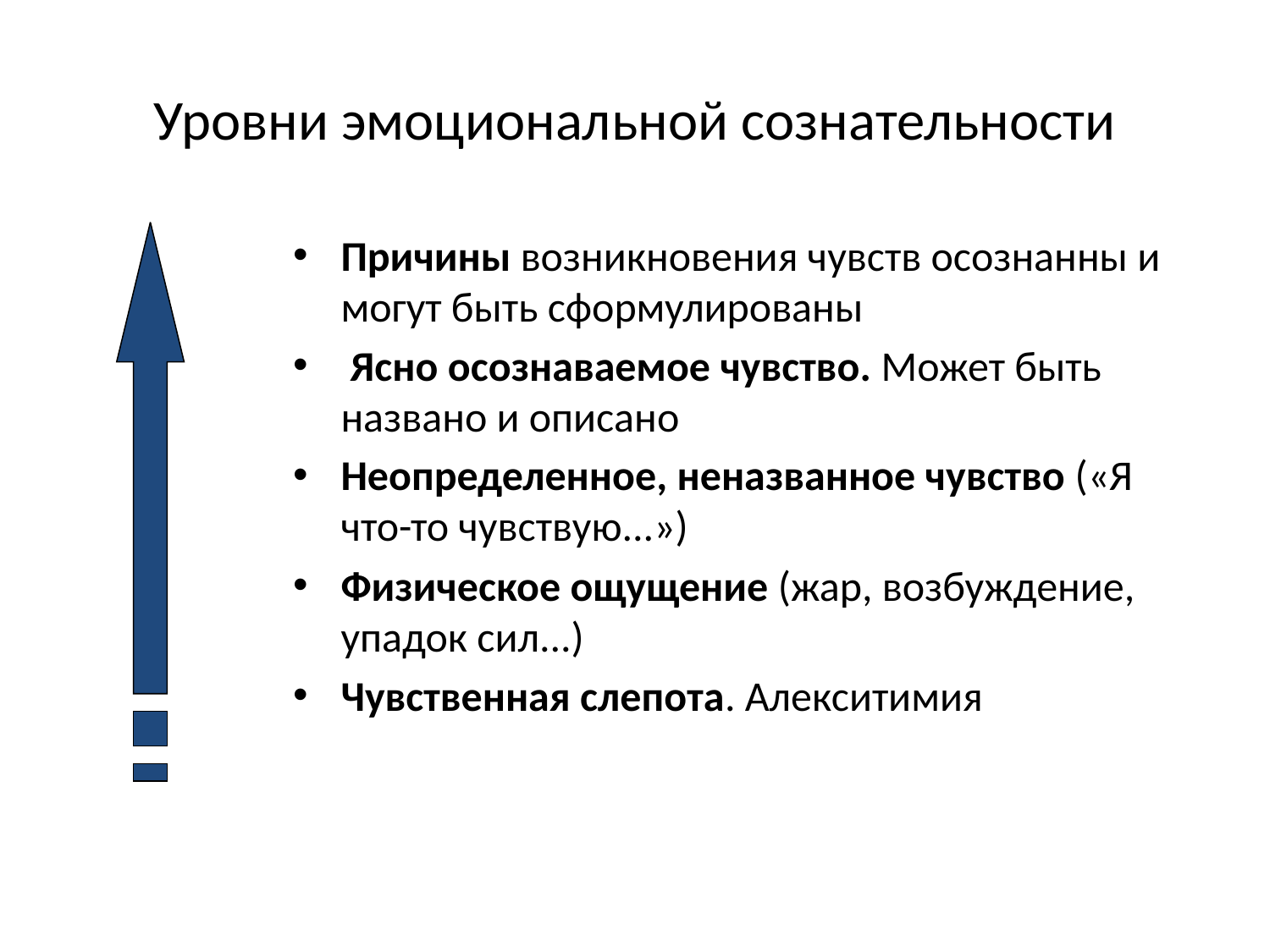

# Уровни эмоциональной сознательности
Причины возникновения чувств осознанны и могут быть сформулированы
 Ясно осознаваемое чувство. Может быть названо и описано
Неопределенное, неназванное чувство («Я что-то чувствую...»)
Физическое ощущение (жар, возбуждение, упадок сил...)
Чувственная слепота. Алекситимия